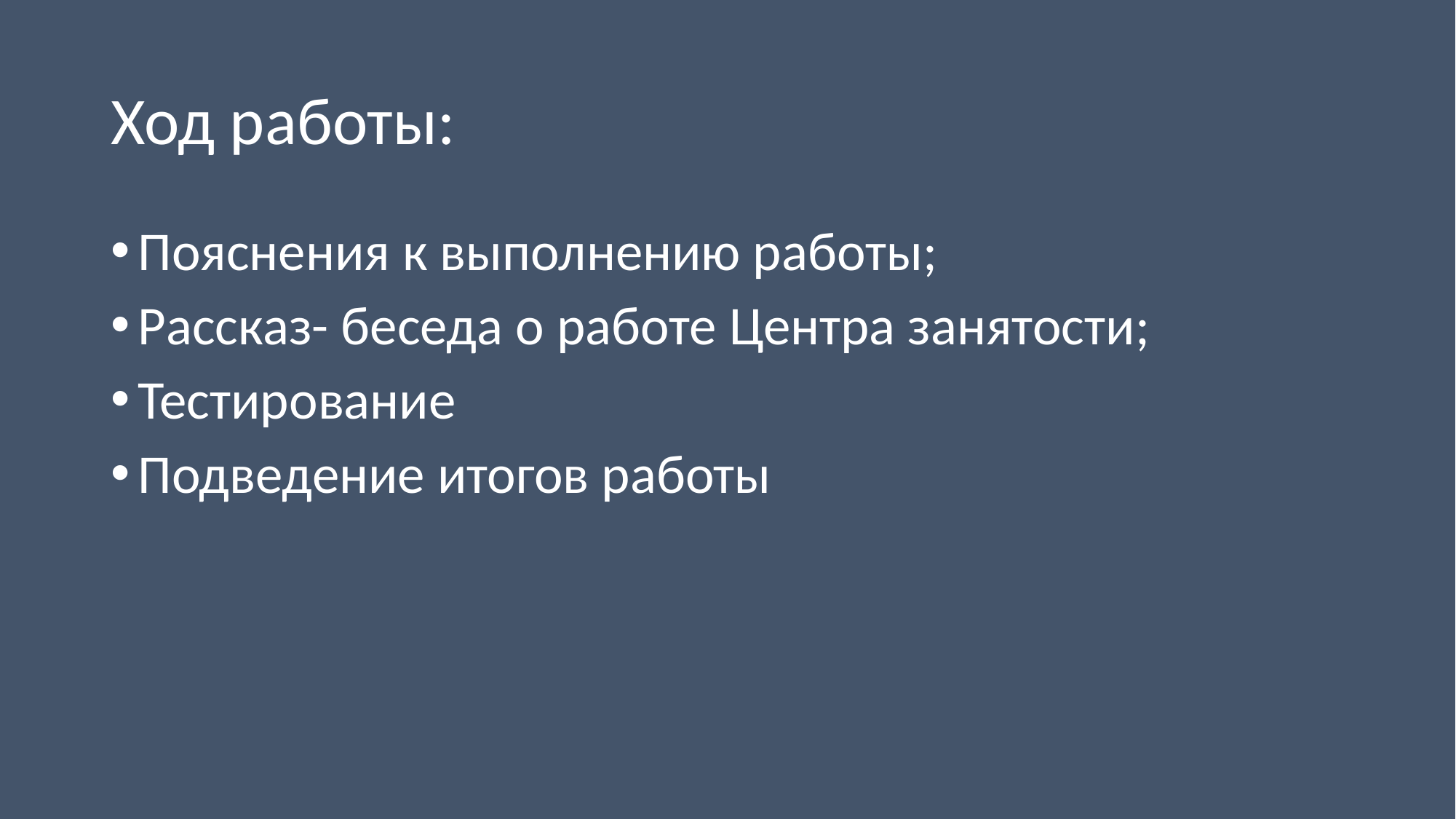

# Ход работы:
Пояснения к выполнению работы;
Рассказ- беседа о работе Центра занятости;
Тестирование
Подведение итогов работы